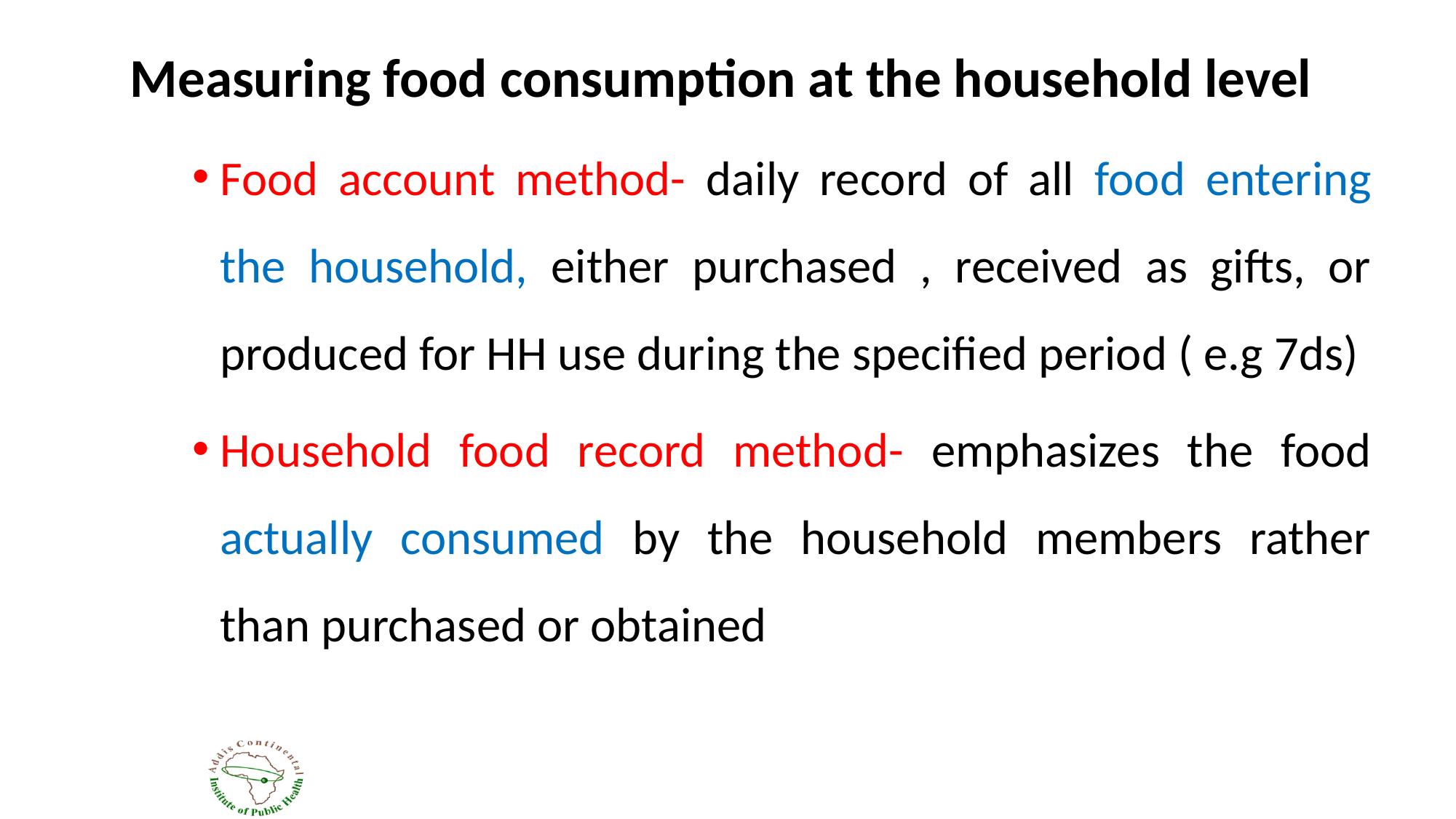

# Measuring food consumption at the household level
Food account method- daily record of all food entering the household, either purchased , received as gifts, or produced for HH use during the specified period ( e.g 7ds)
Household food record method- emphasizes the food actually consumed by the household members rather than purchased or obtained